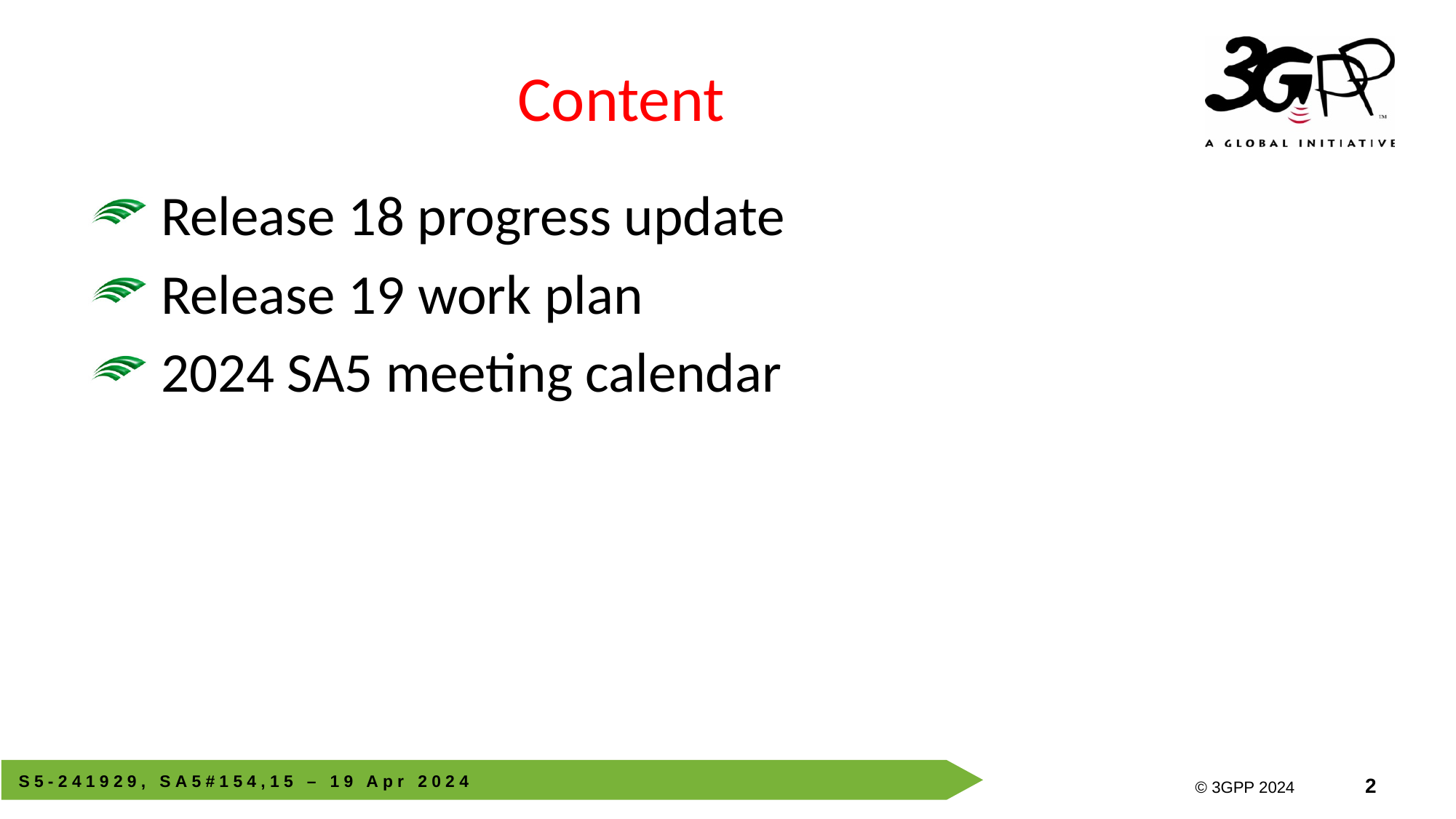

# Content
Release 18 progress update
Release 19 work plan
2024 SA5 meeting calendar